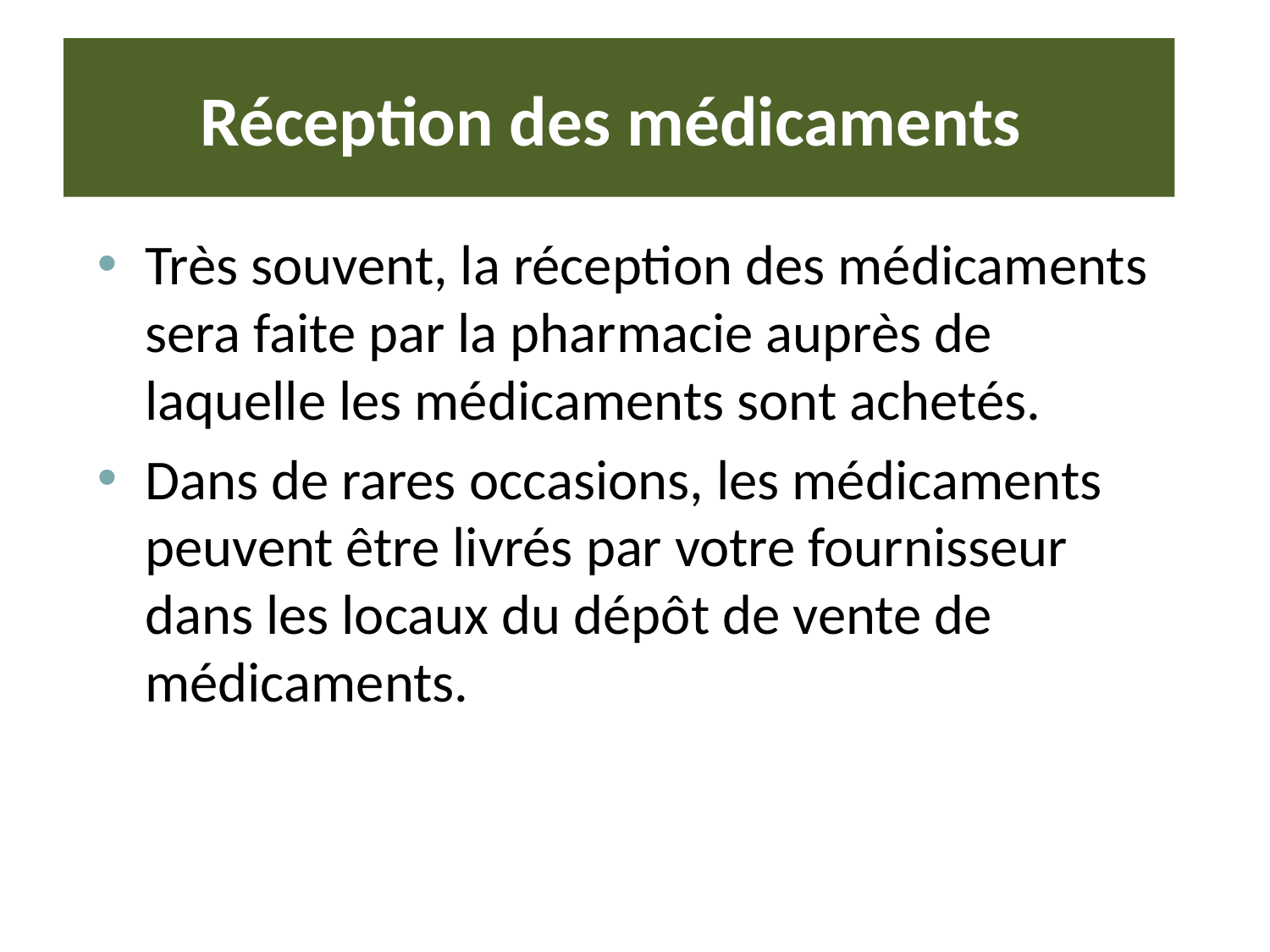

# Réception des médicaments
Très souvent, la réception des médicaments sera faite par la pharmacie auprès de laquelle les médicaments sont achetés.
Dans de rares occasions, les médicaments peuvent être livrés par votre fournisseur dans les locaux du dépôt de vente de médicaments.